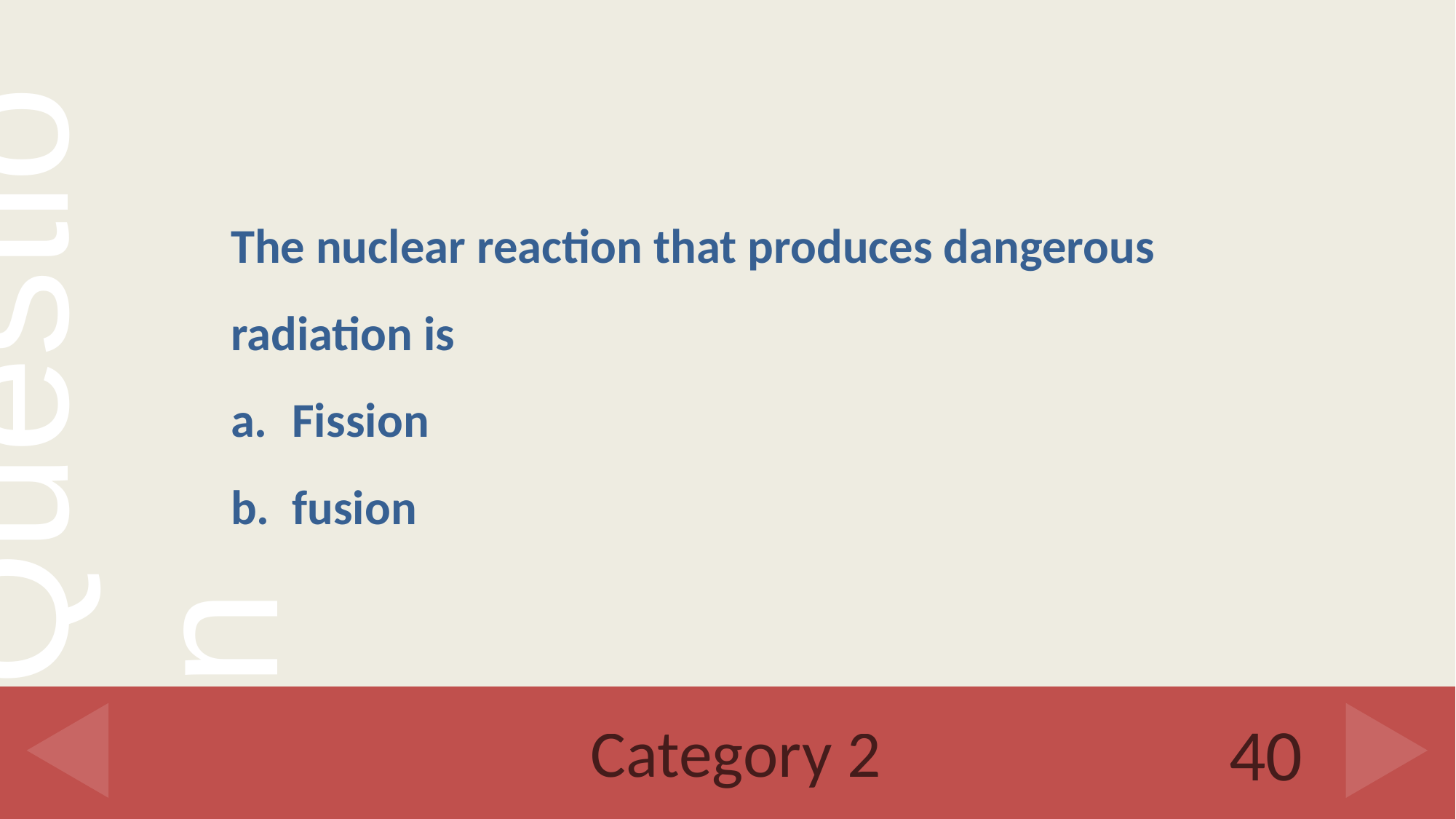

The nuclear reaction that produces dangerous radiation is
Fission
fusion
# Category 2
40